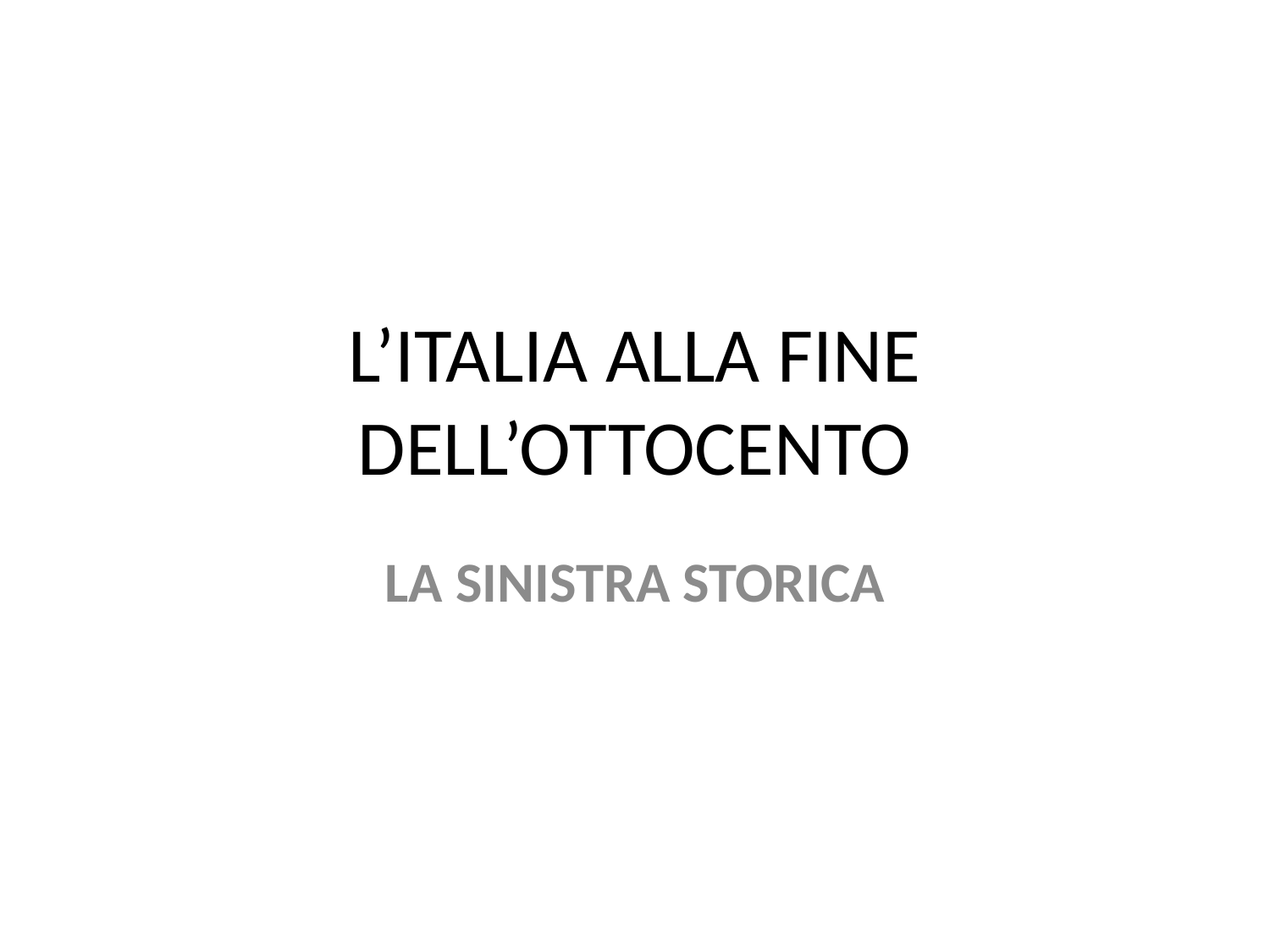

# L’ITALIA ALLA FINE DELL’OTTOCENTO
LA SINISTRA STORICA